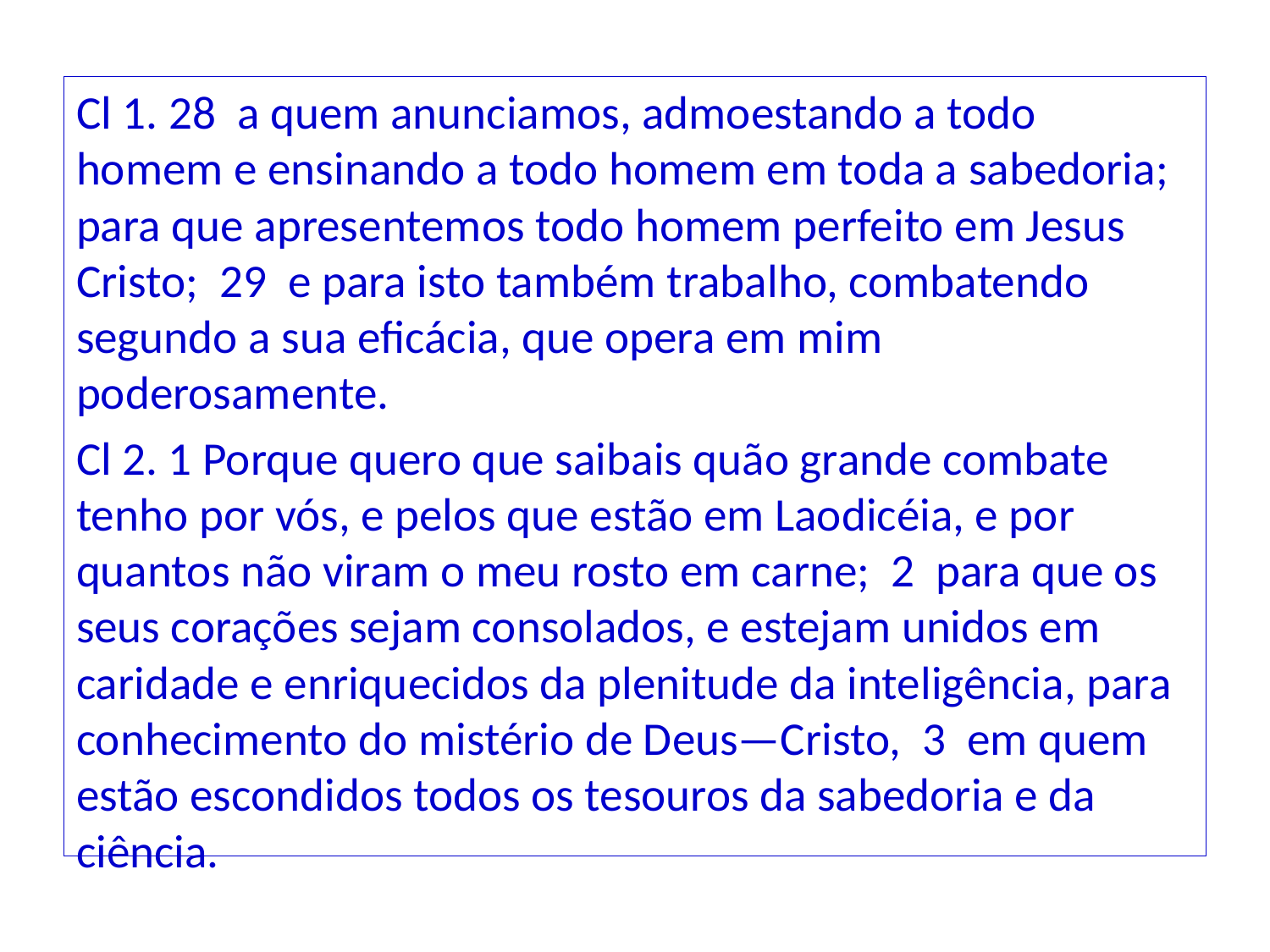

Cl 1. 28  a quem anunciamos, admoestando a todo homem e ensinando a todo homem em toda a sabedoria; para que apresentemos todo homem perfeito em Jesus Cristo;  29  e para isto também trabalho, combatendo segundo a sua eficácia, que opera em mim poderosamente.
Cl 2. 1 Porque quero que saibais quão grande combate tenho por vós, e pelos que estão em Laodicéia, e por quantos não viram o meu rosto em carne;  2  para que os seus corações sejam consolados, e estejam unidos em caridade e enriquecidos da plenitude da inteligência, para conhecimento do mistério de Deus—Cristo,  3  em quem estão escondidos todos os tesouros da sabedoria e da ciência.